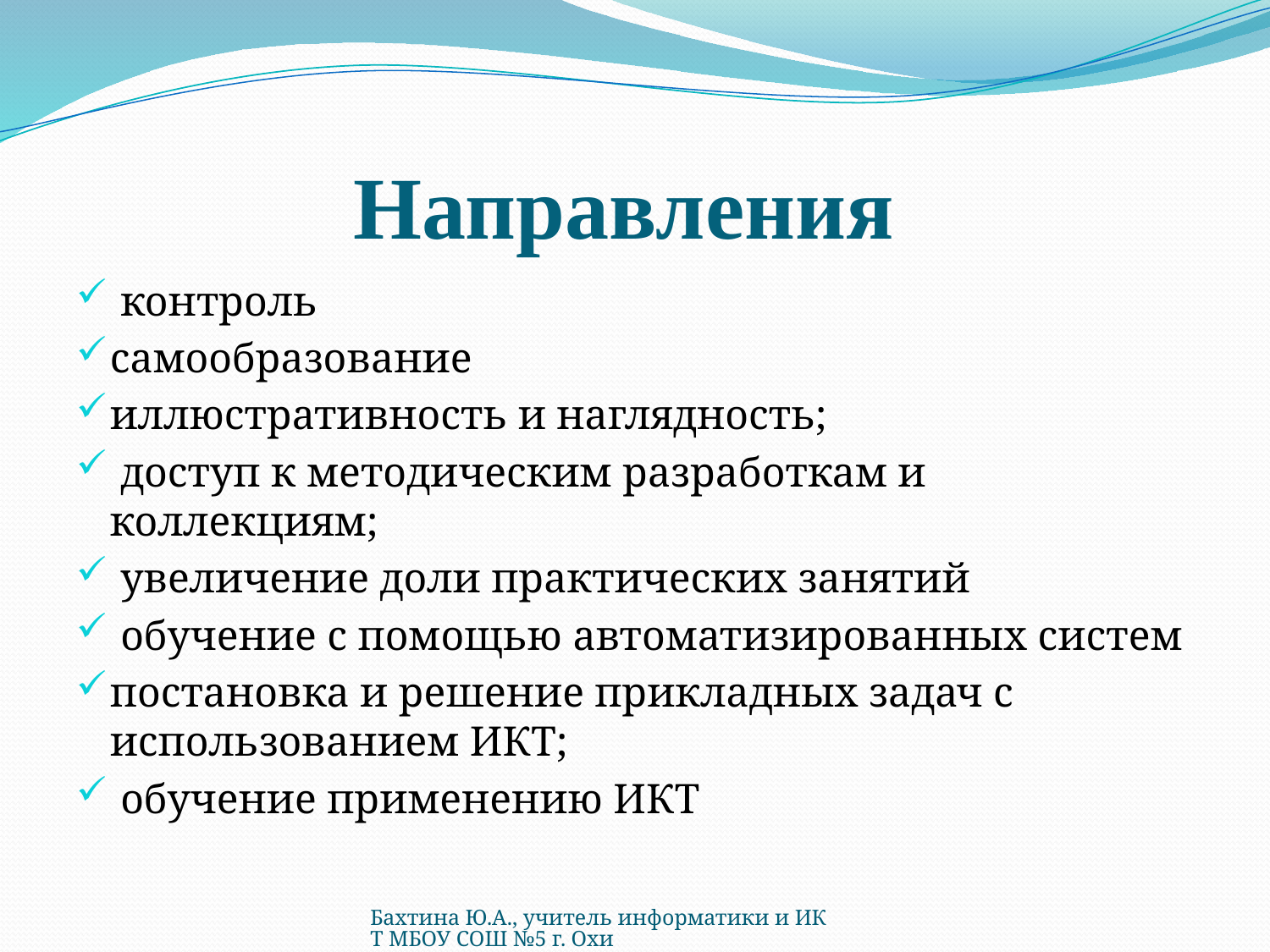

# Направления
 контроль
самообразование
иллюстративность и наглядность;
 доступ к методическим разработкам и коллекциям;
 увеличение доли практических занятий
 обучение с помощью автоматизированных систем
постановка и решение прикладных задач с использованием ИКТ;
 обучение применению ИКТ
Бахтина Ю.А., учитель информатики и ИКТ МБОУ СОШ №5 г. Охи